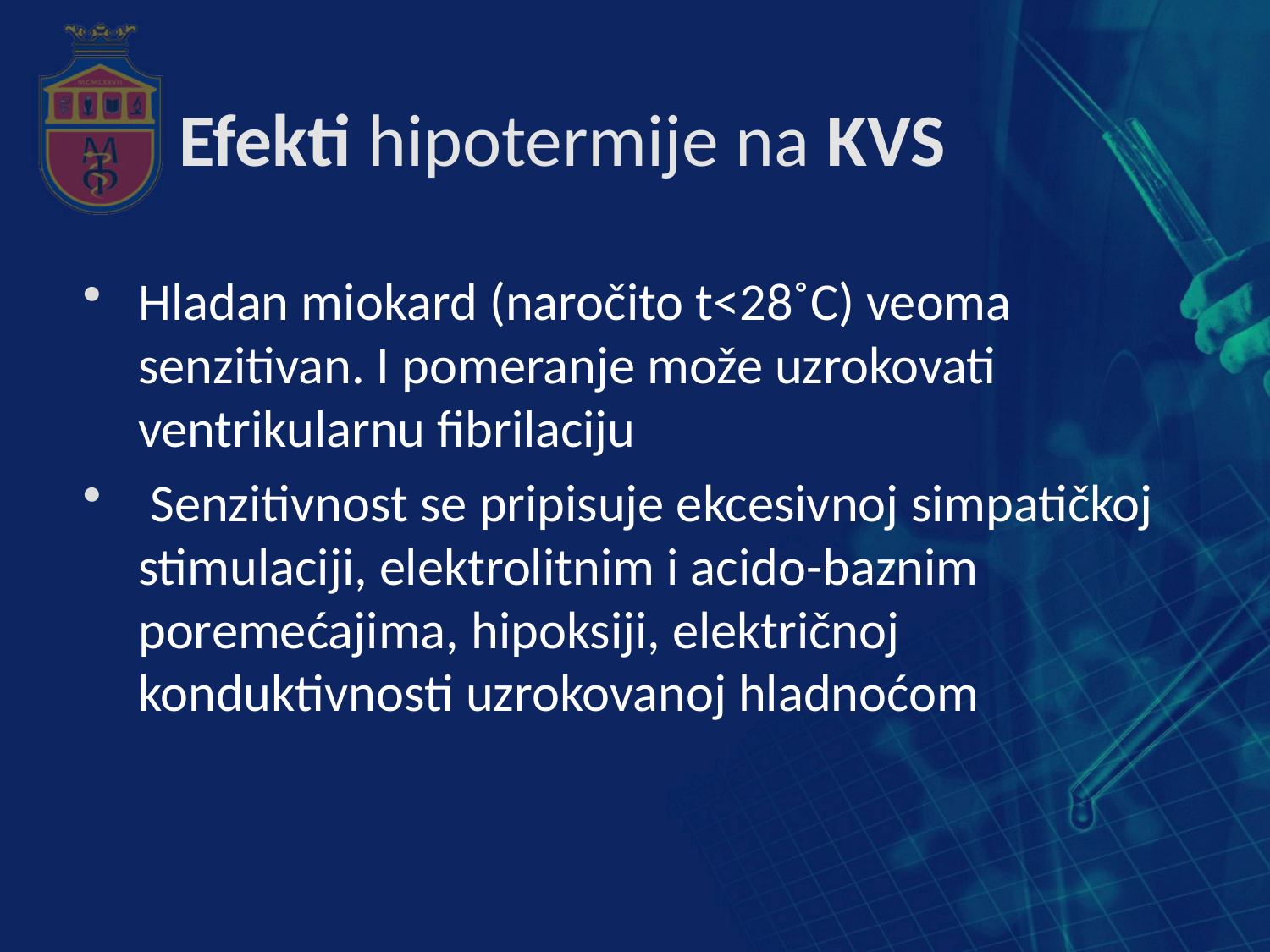

# Efekti hipotermije na KVS
Hladan miokard (naročito t<28˚C) veoma senzitivan. I pomeranje može uzrokovati ventrikularnu fibrilaciju
 Senzitivnost se pripisuje ekcesivnoj simpatičkoj stimulaciji, elektrolitnim i acido-baznim poremećajima, hipoksiji, električnoj konduktivnosti uzrokovanoj hladnoćom